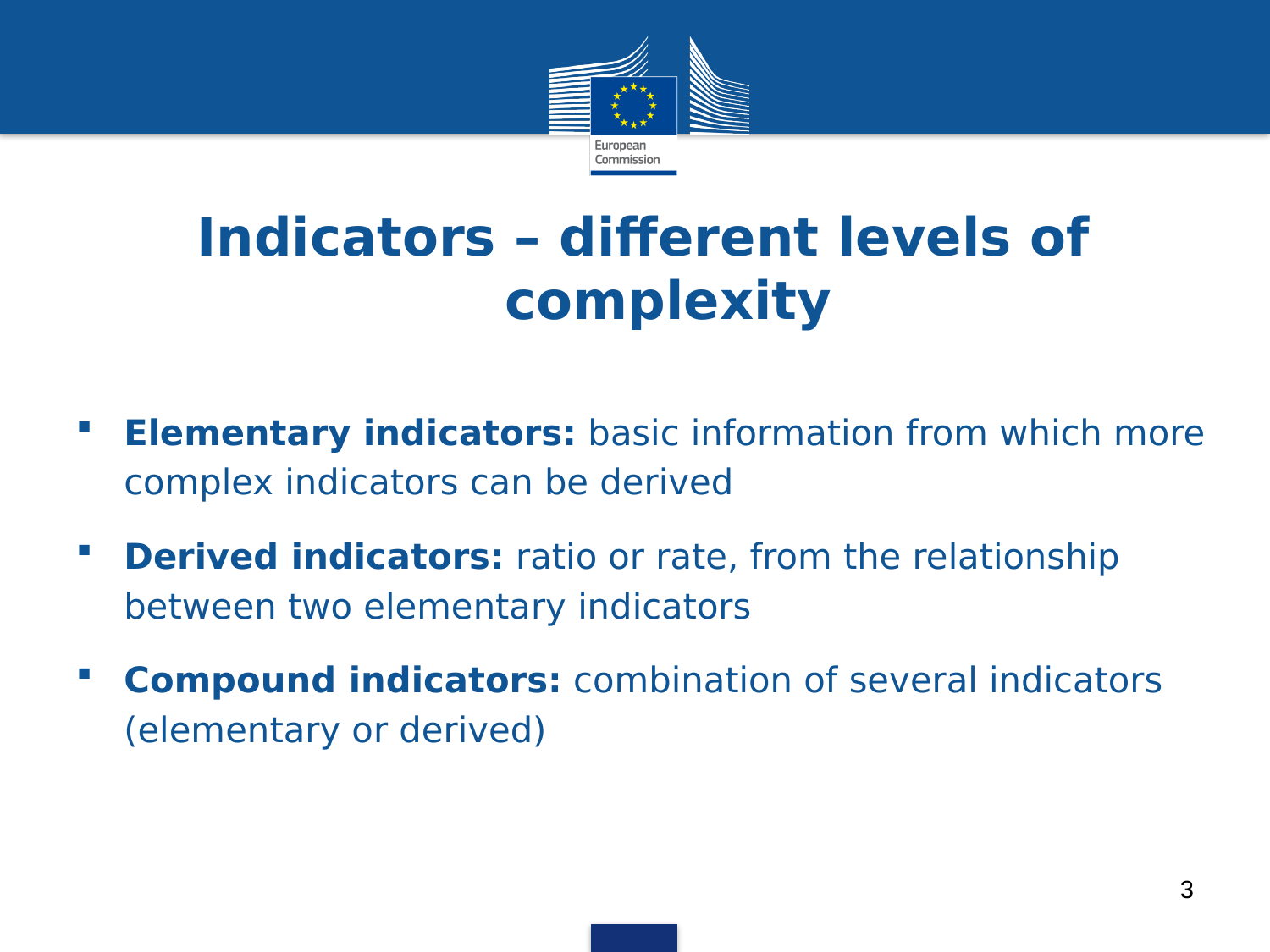

Indicators – different levels of complexity
Elementary indicators: basic information from which more complex indicators can be derived
Derived indicators: ratio or rate, from the relationship between two elementary indicators
Compound indicators: combination of several indicators (elementary or derived)
3